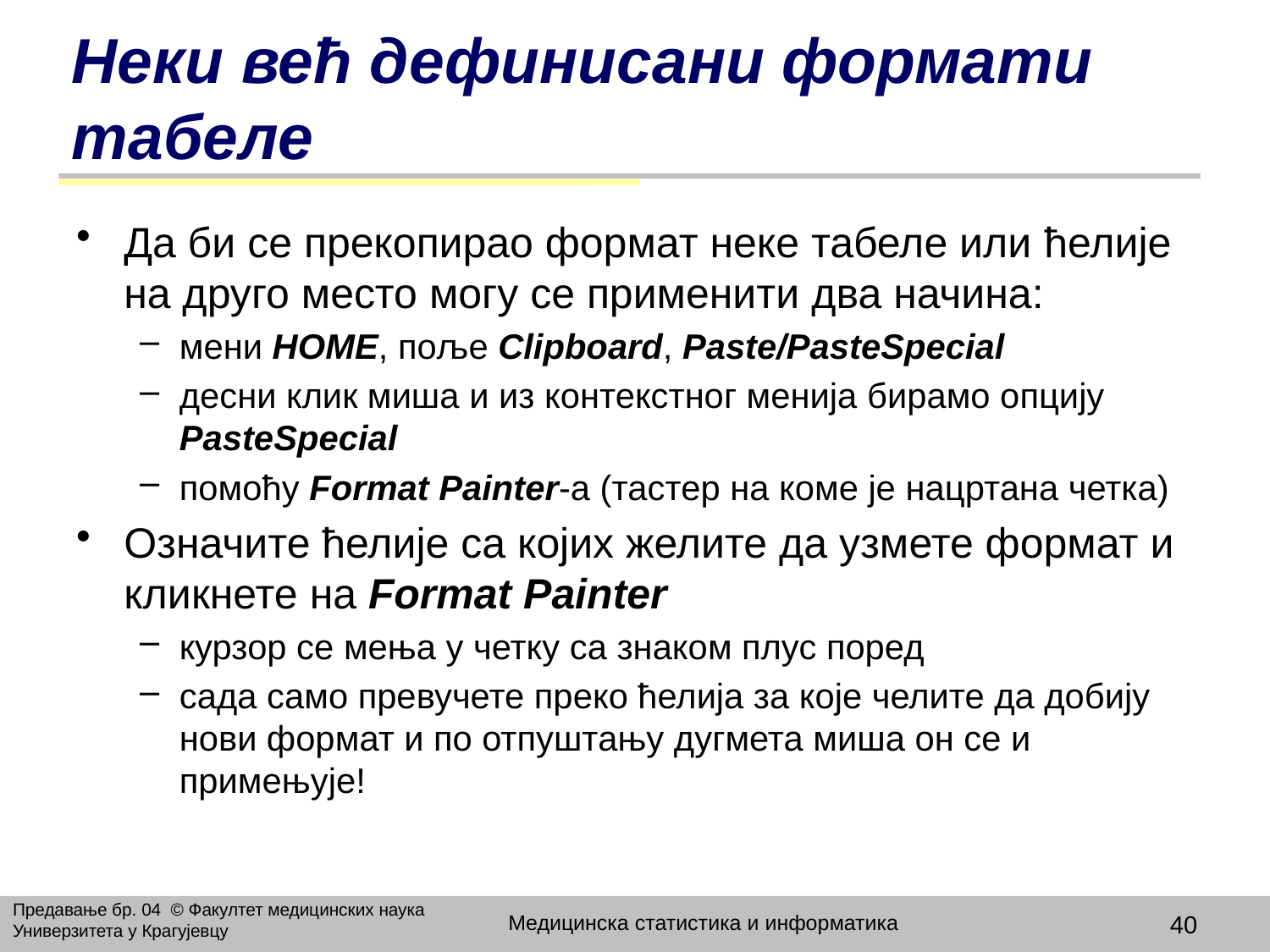

# Неки већ дефинисани формати табеле
Да би се прекопирао формат неке табеле или ћелије на друго место могу се применити два начина:
мени HOME, поље Clipboard, Paste/PasteSpecial
десни клик миша и из контекстног менија бирамо опцију PasteSpecial
помоћу Format Painter-а (тастер на коме је нацртана четка)
Означите ћелије са којих желите да узмете формат и кликнете на Format Painter
курзор се мења у четку са знаком плус поред
сада само превучете преко ћелија за које челите да добију нови формат и по отпуштању дугмета миша он се и примењује!
Предавање бр. 04  © Факултет медицинских наука Универзитета у Крагујевцу
Медицинска статистика и информатика
40